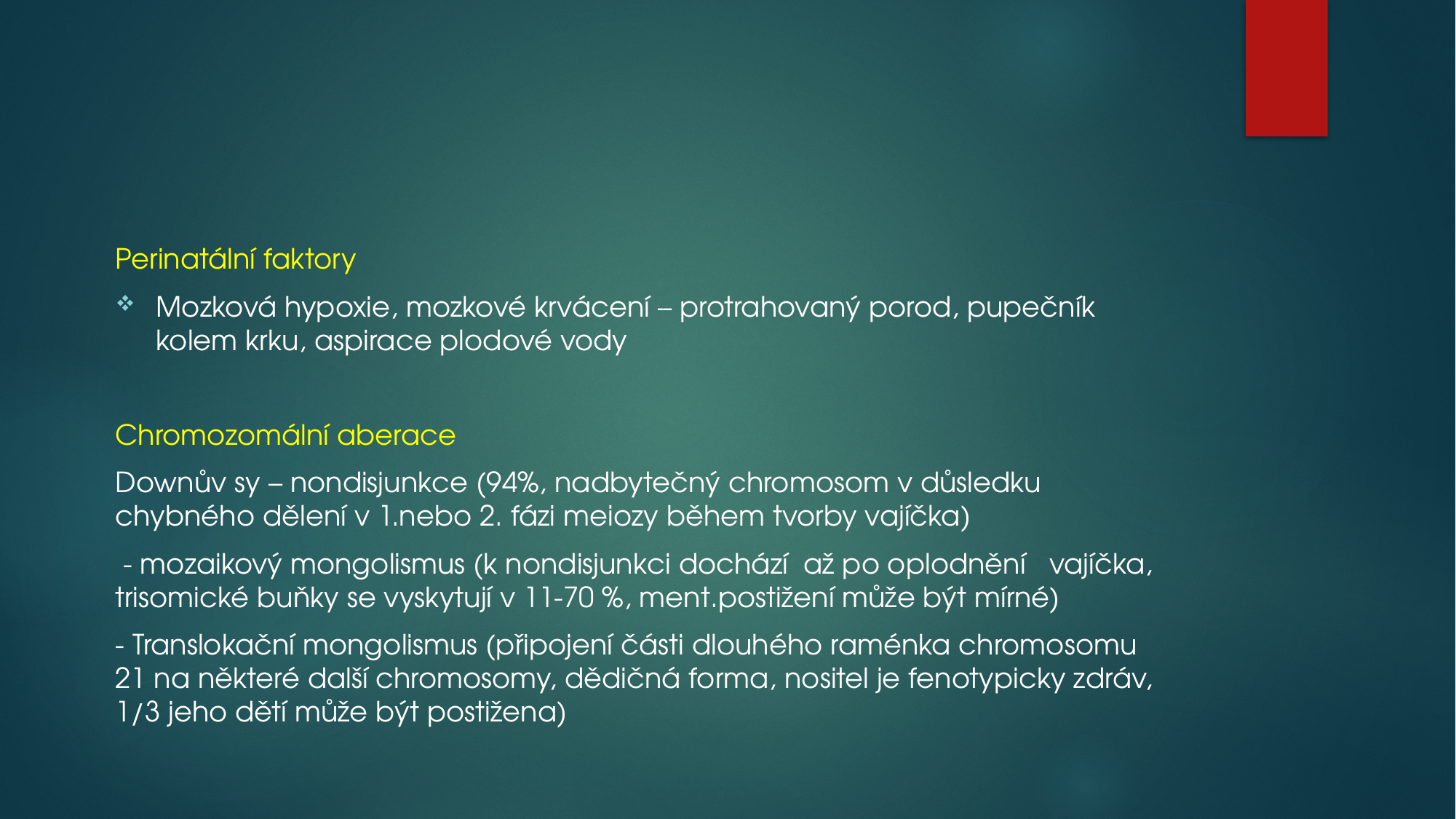

#
Perinatální faktory
Mozková hypoxie, mozkové krvácení – protrahovaný porod, pupečník kolem krku, aspirace plodové vody

Chromozomální aberace
Downův sy – nondisjunkce (94%, nadbytečný chromosom v důsledku chybného dělení v 1.nebo 2. fázi meiozy během tvorby vajíčka)
 - mozaikový mongolismus (k nondisjunkci dochází  až po oplodnění   vajíčka, trisomické buňky se vyskytují v 11-70 %, ment.postižení může být mírné)
- Translokační mongolismus (připojení části dlouhého raménka chromosomu 21 na některé další chromosomy, dědičná forma, nositel je fenotypicky zdráv, 1/3 jeho dětí může být postižena)